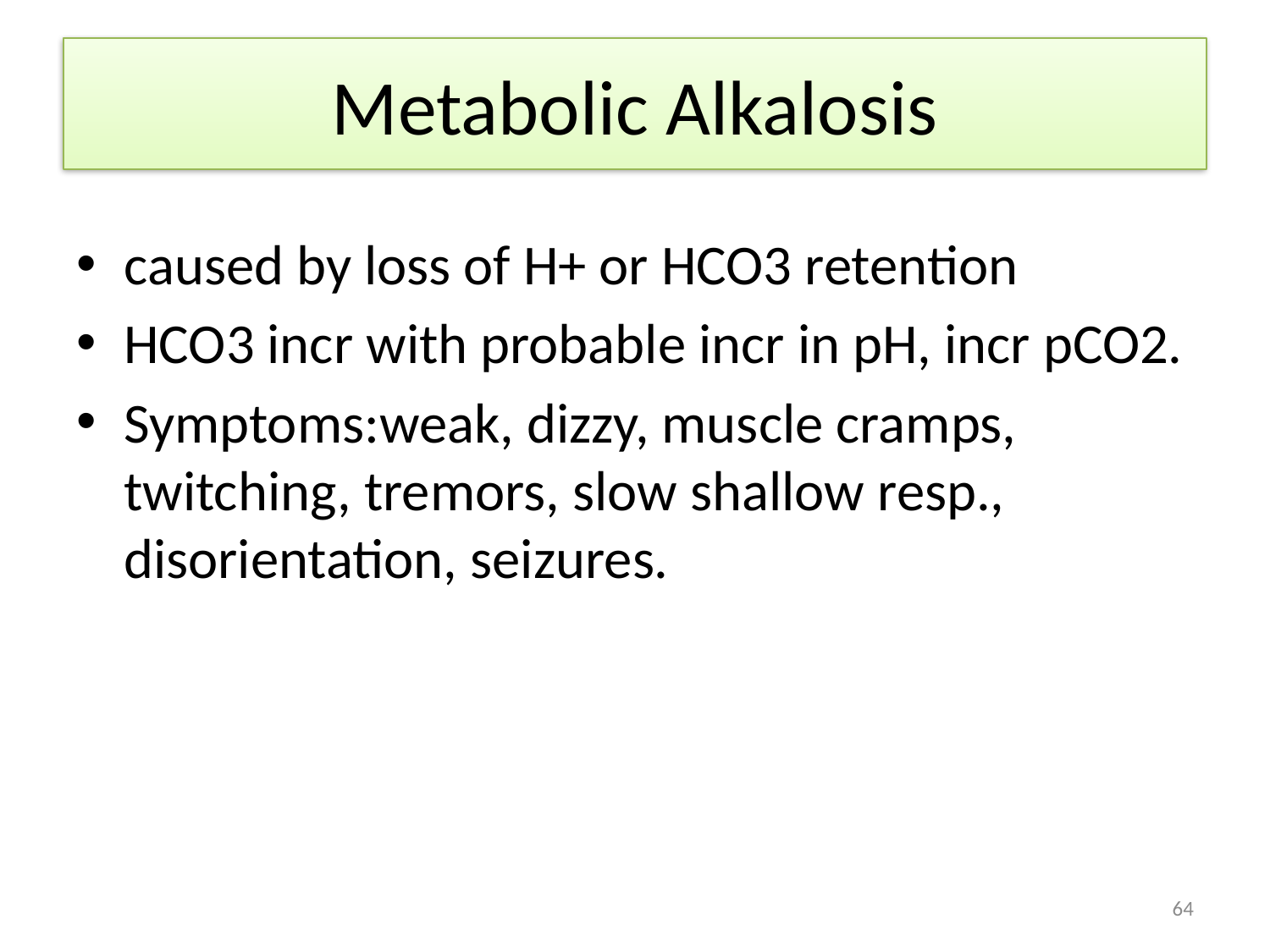

# Metabolic Alkalosis
caused by loss of H+ or HCO3 retention
HCO3 incr with probable incr in pH, incr pCO2.
Symptoms:weak, dizzy, muscle cramps, twitching, tremors, slow shallow resp., disorientation, seizures.
64